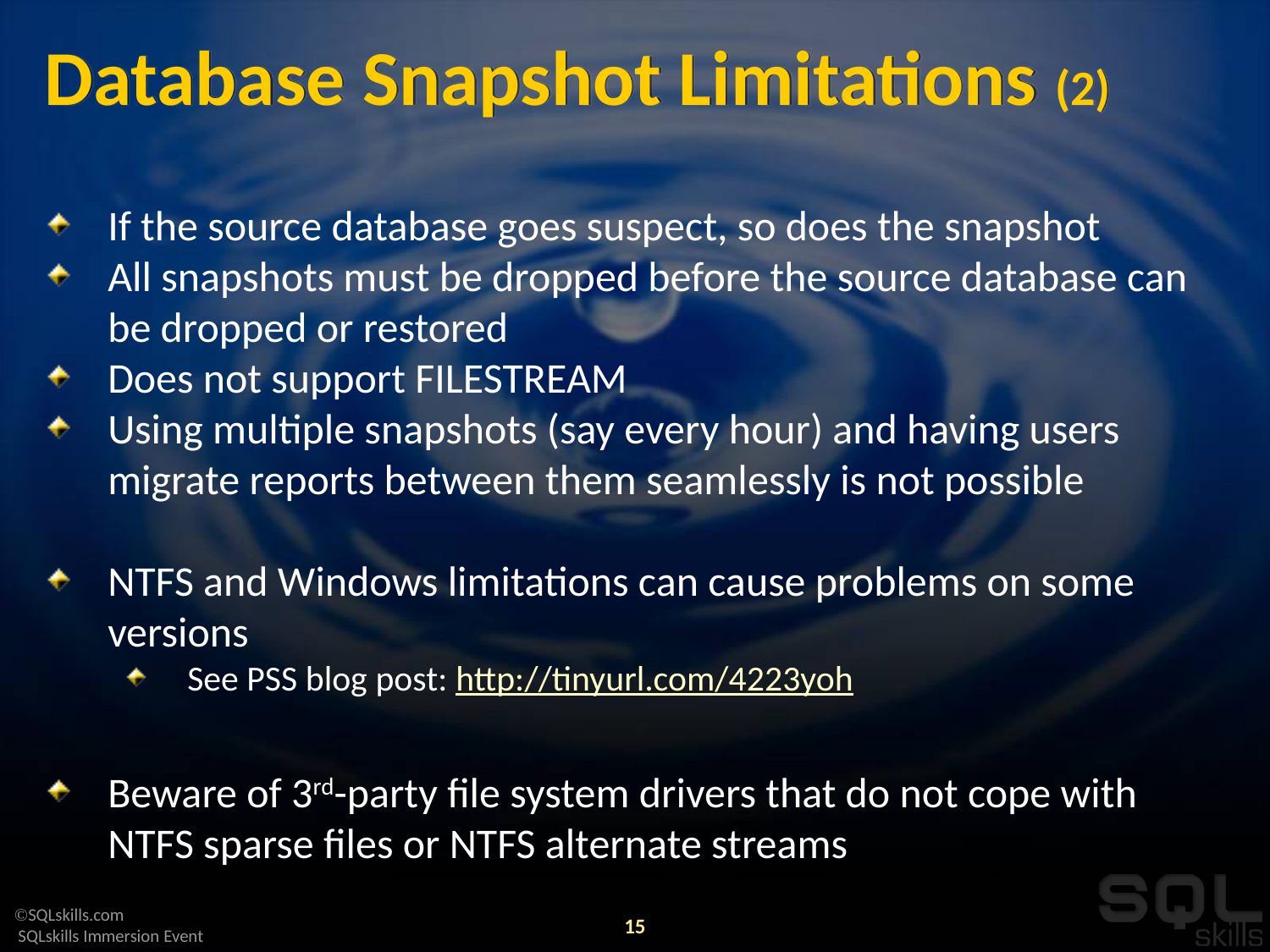

# Database Snapshot Limitations (2)
If the source database goes suspect, so does the snapshot
All snapshots must be dropped before the source database can be dropped or restored
Does not support FILESTREAM
Using multiple snapshots (say every hour) and having users migrate reports between them seamlessly is not possible

NTFS and Windows limitations can cause problems on some versions
See PSS blog post: http://tinyurl.com/4223yoh

Beware of 3rd-party file system drivers that do not cope with NTFS sparse files or NTFS alternate streams

15